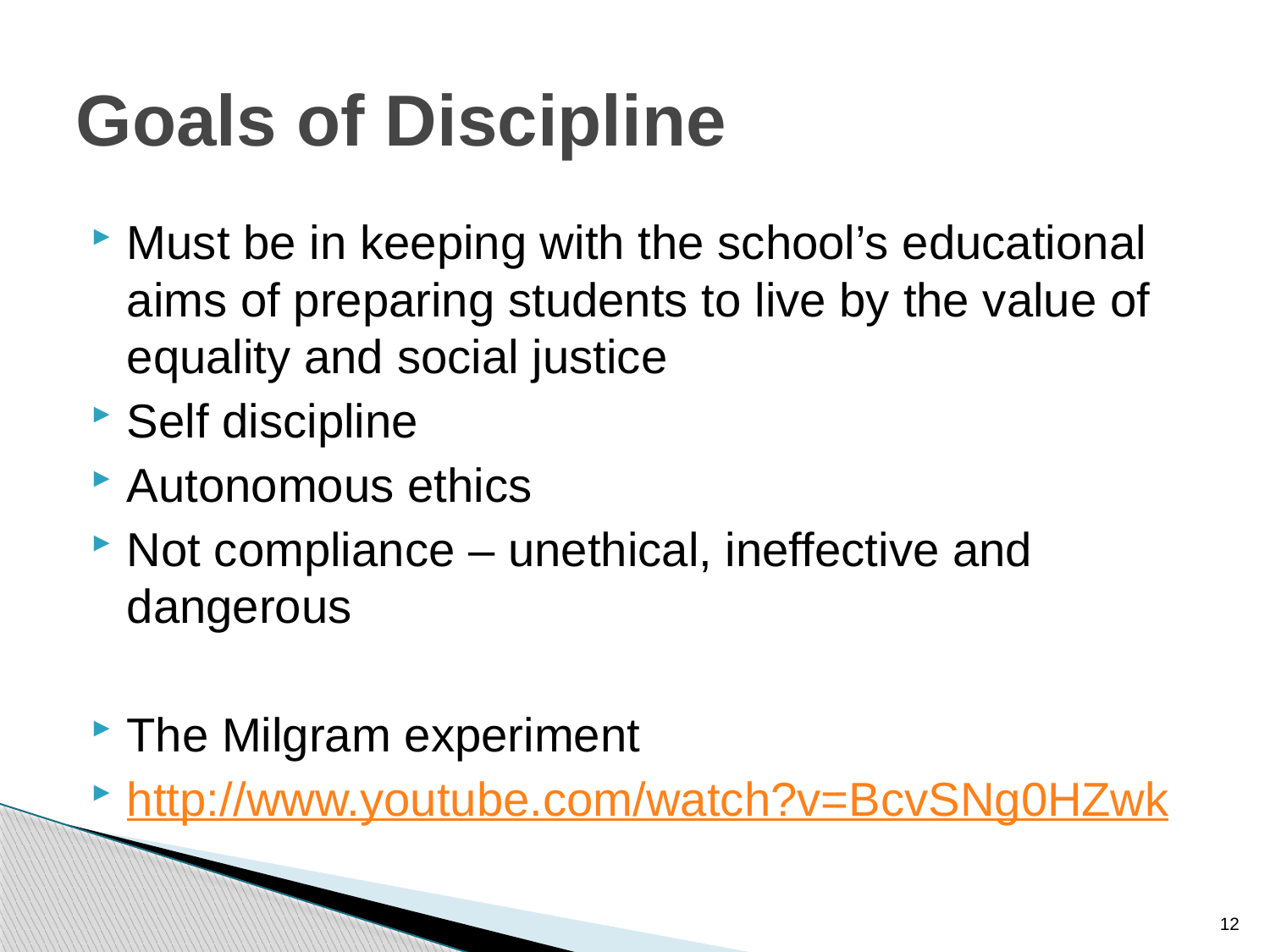

# Goals of Discipline
Must be in keeping with the school’s educational aims of preparing students to live by the value of equality and social justice
Self discipline
Autonomous ethics
Not compliance – unethical, ineffective and dangerous

The Milgram experiment
http://www.youtube.com/watch?v=BcvSNg0HZwk

12